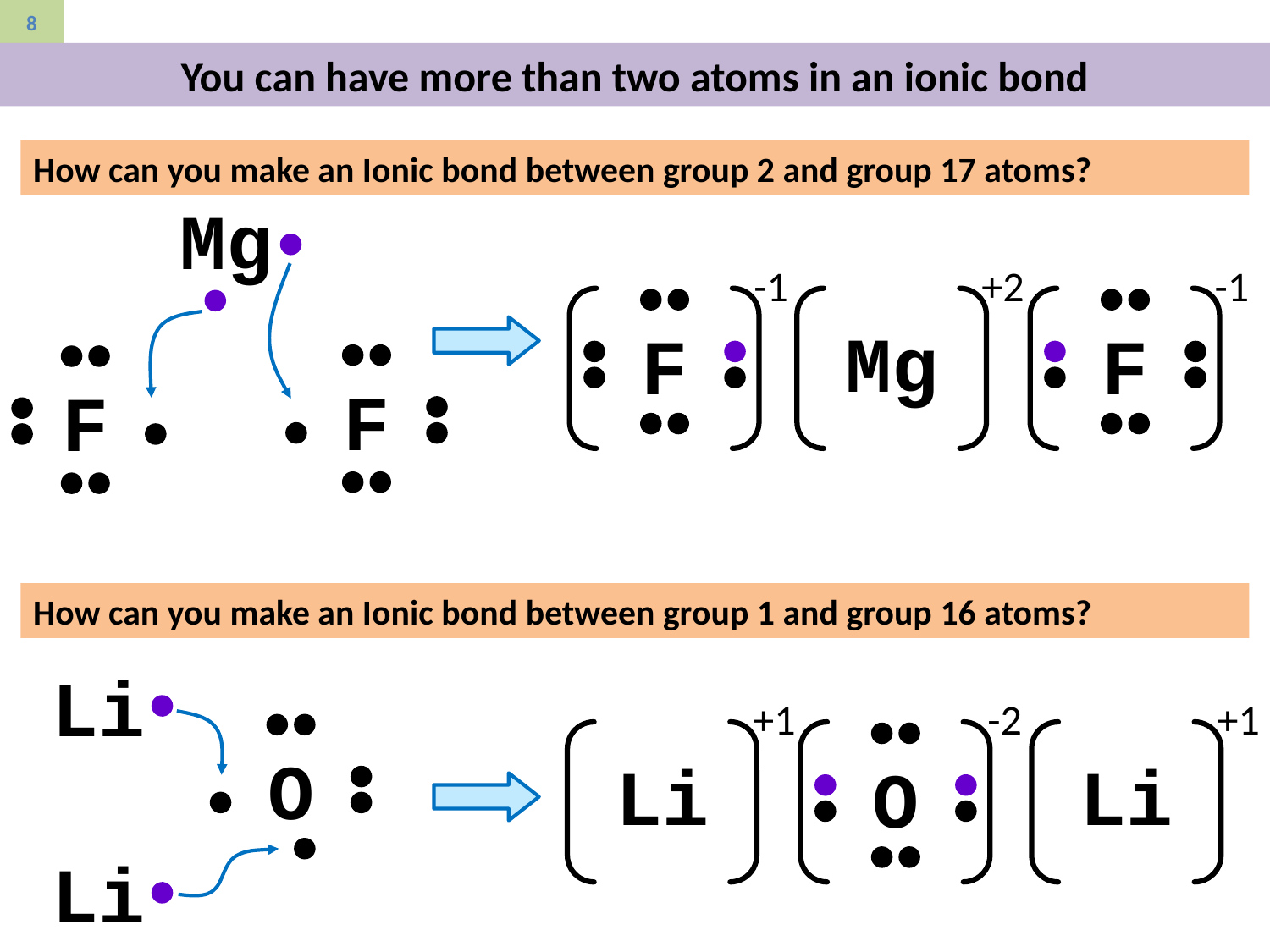

#
You can have more than two atoms in an ionic bond
How can you make an Ionic bond between group 2 and group 17 atoms?
Mg

-1
+2
-1

Mg
F
F

F

F

How can you make an Ionic bond between group 1 and group 16 atoms?
Li

+1
-2
+1

Li
Li
O

O

Li